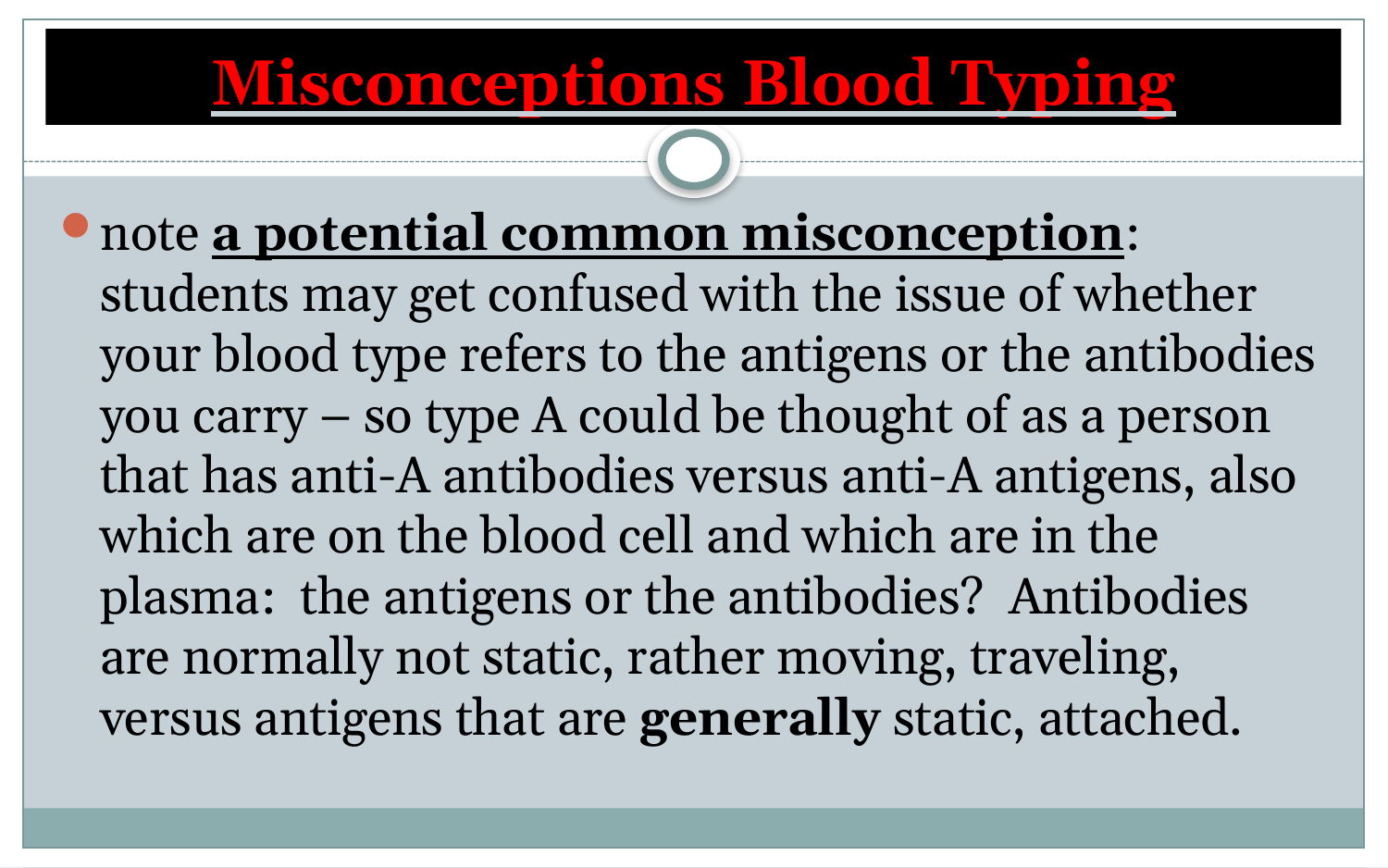

# Misconceptions Blood Typing
note a potential common misconception:  students may get confused with the issue of whether your blood type refers to the antigens or the antibodies you carry – so type A could be thought of as a person that has anti-A antibodies versus anti-A antigens, also which are on the blood cell and which are in the plasma:  the antigens or the antibodies?  Antibodies are normally not static, rather moving, traveling, versus antigens that are generally static, attached.